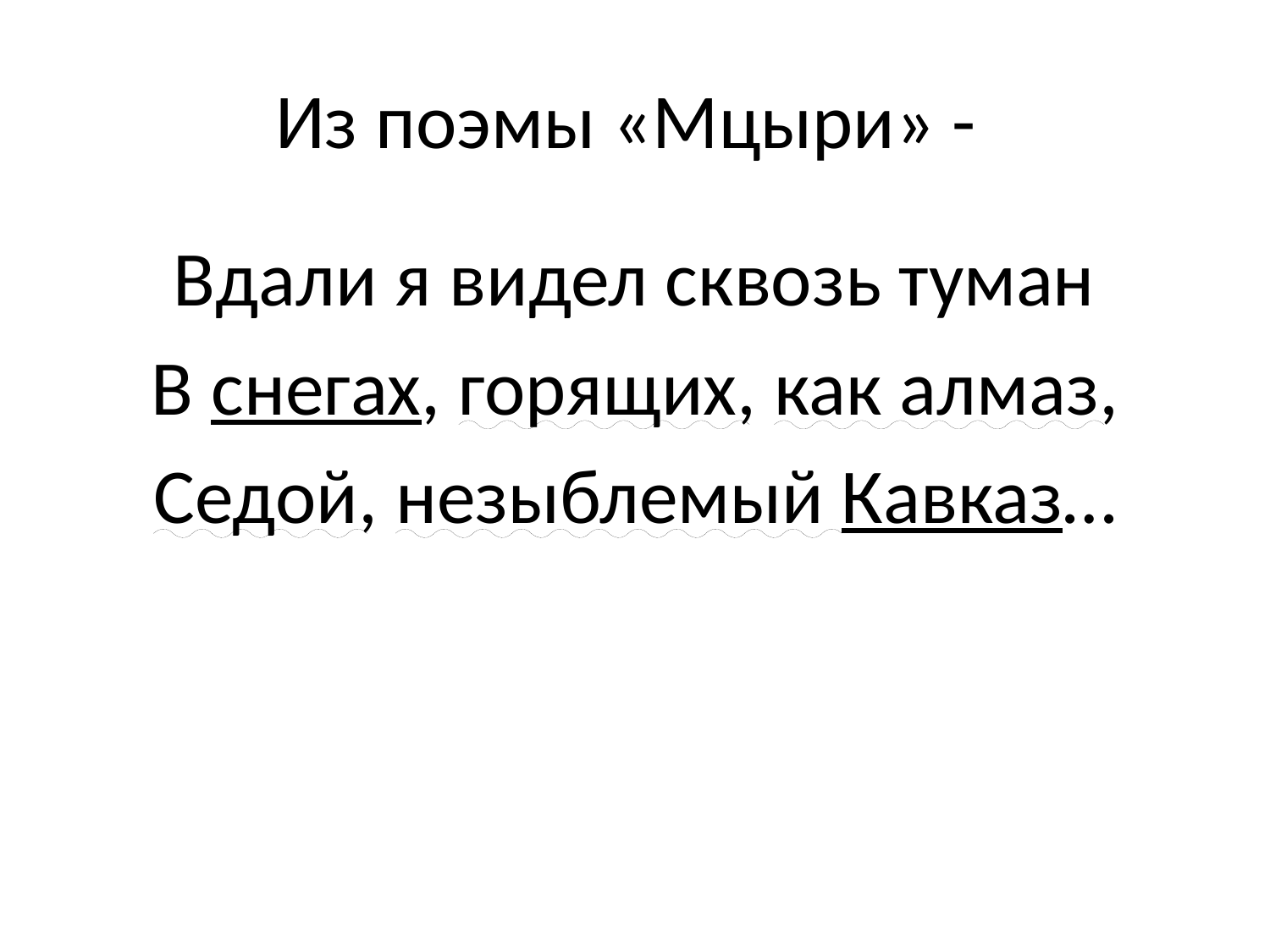

# Из поэмы «Мцыри» -
Вдали я видел сквозь туман
В снегах, горящих, как алмаз,
Седой, незыблемый Кавказ…